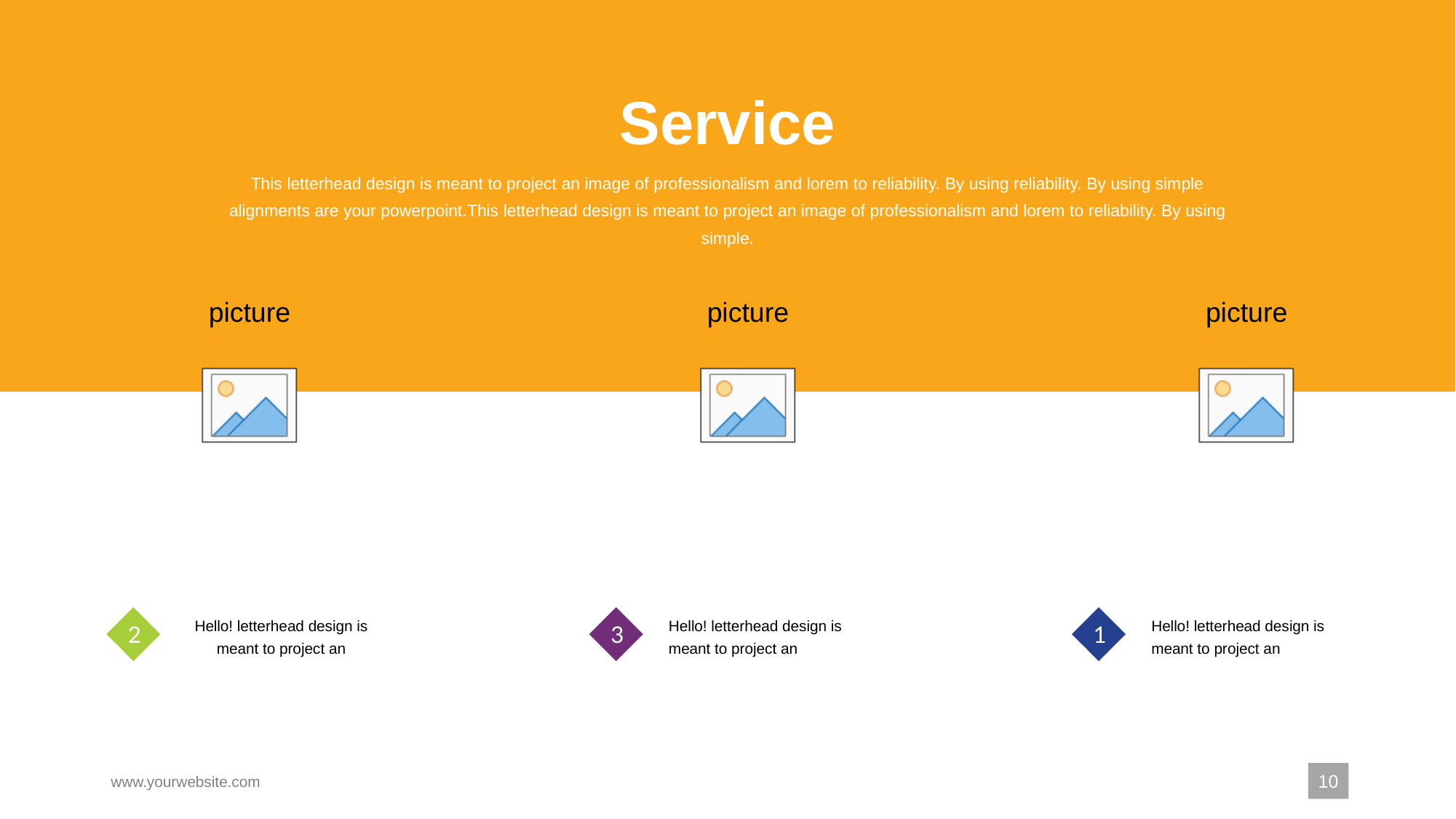

Service
This letterhead design is meant to project an image of professionalism and lorem to reliability. By using reliability. By using simple alignments are your powerpoint.This letterhead design is meant to project an image of professionalism and lorem to reliability. By using simple.

Hello! letterhead design is meant to project an
2

Hello! letterhead design is meant to project an
3

Hello! letterhead design is meant to project an
1
10
www.yourwebsite.com